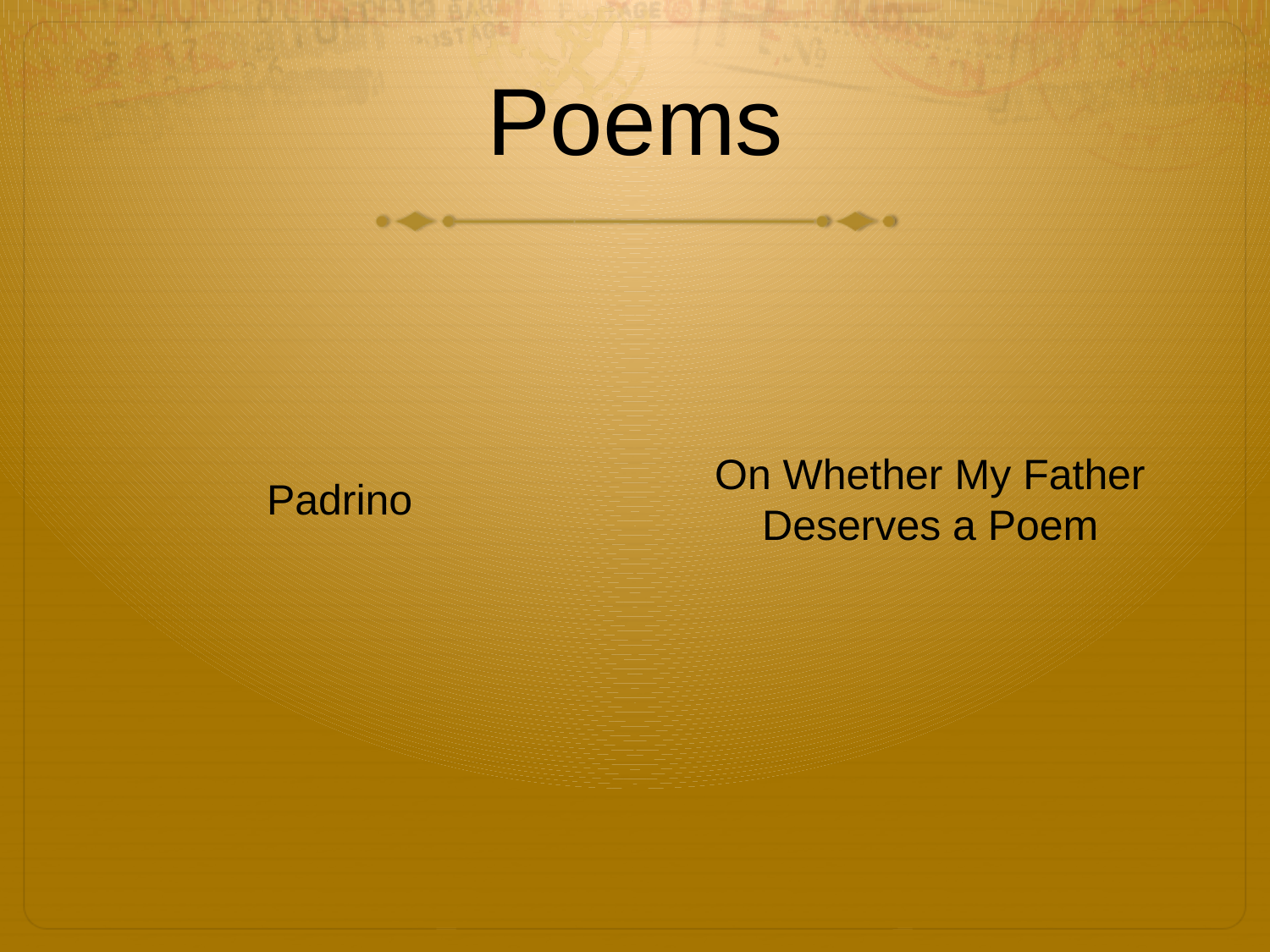

# Poems
Padrino
On Whether My Father Deserves a Poem